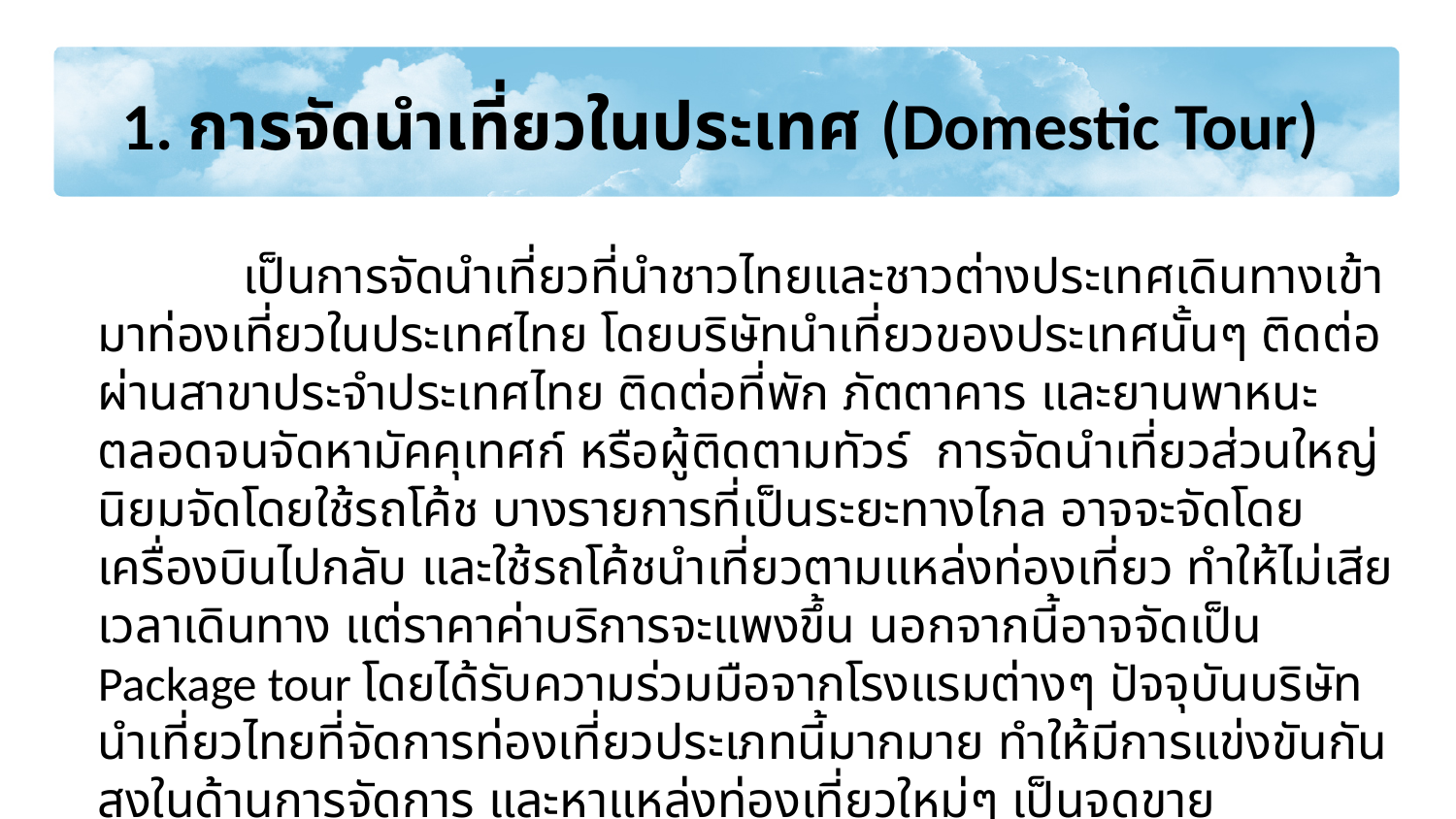

# 1. การจัดนำเที่ยวในประเทศ (Domestic Tour)
		เป็นการจัดนำเที่ยวที่นำชาวไทยและชาวต่างประเทศเดินทางเข้ามาท่องเที่ยวในประเทศไทย โดยบริษัทนำเที่ยวของประเทศนั้นๆ ติดต่อผ่านสาขาประจำประเทศไทย ติดต่อที่พัก ภัตตาคาร และยานพาหนะ ตลอดจนจัดหามัคคุเทศก์ หรือผู้ติดตามทัวร์  การจัดนำเที่ยวส่วนใหญ่นิยมจัดโดยใช้รถโค้ช บางรายการที่เป็นระยะทางไกล อาจจะจัดโดยเครื่องบินไปกลับ และใช้รถโค้ชนำเที่ยวตามแหล่งท่องเที่ยว ทำให้ไม่เสียเวลาเดินทาง แต่ราคาค่าบริการจะแพงขึ้น นอกจากนี้อาจจัดเป็น Package tour โดยได้รับความร่วมมือจากโรงแรมต่างๆ ปัจจุบันบริษัทนำเที่ยวไทยที่จัดการท่องเที่ยวประเภทนี้มากมาย ทำให้มีการแข่งขันกันสูงในด้านการจัดการ และหาแหล่งท่องเที่ยวใหม่ๆ เป็นจุดขาย